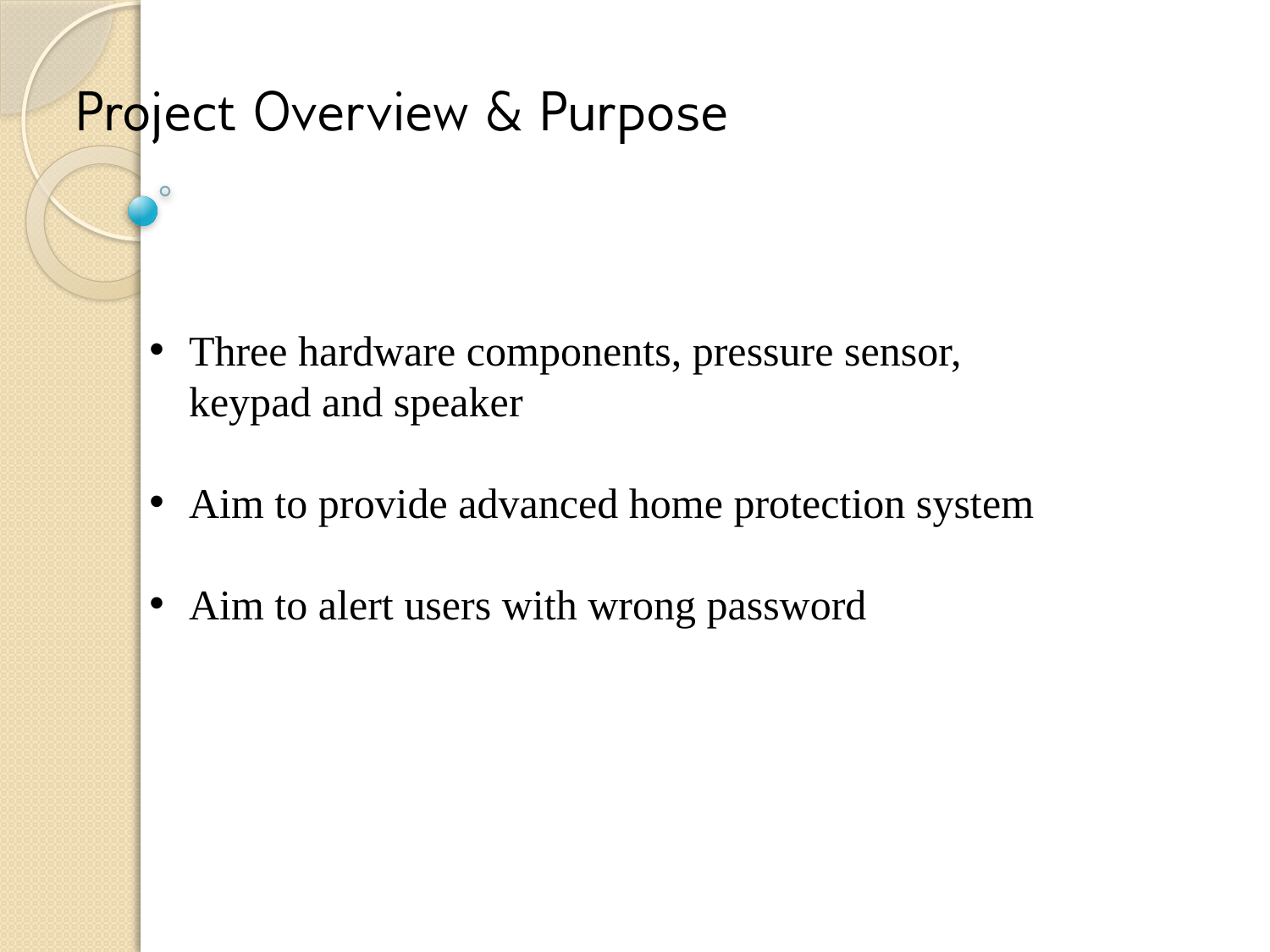

# Project Overview & Purpose
Three hardware components, pressure sensor, keypad and speaker

Aim to provide advanced home protection system

Aim to alert users with wrong password